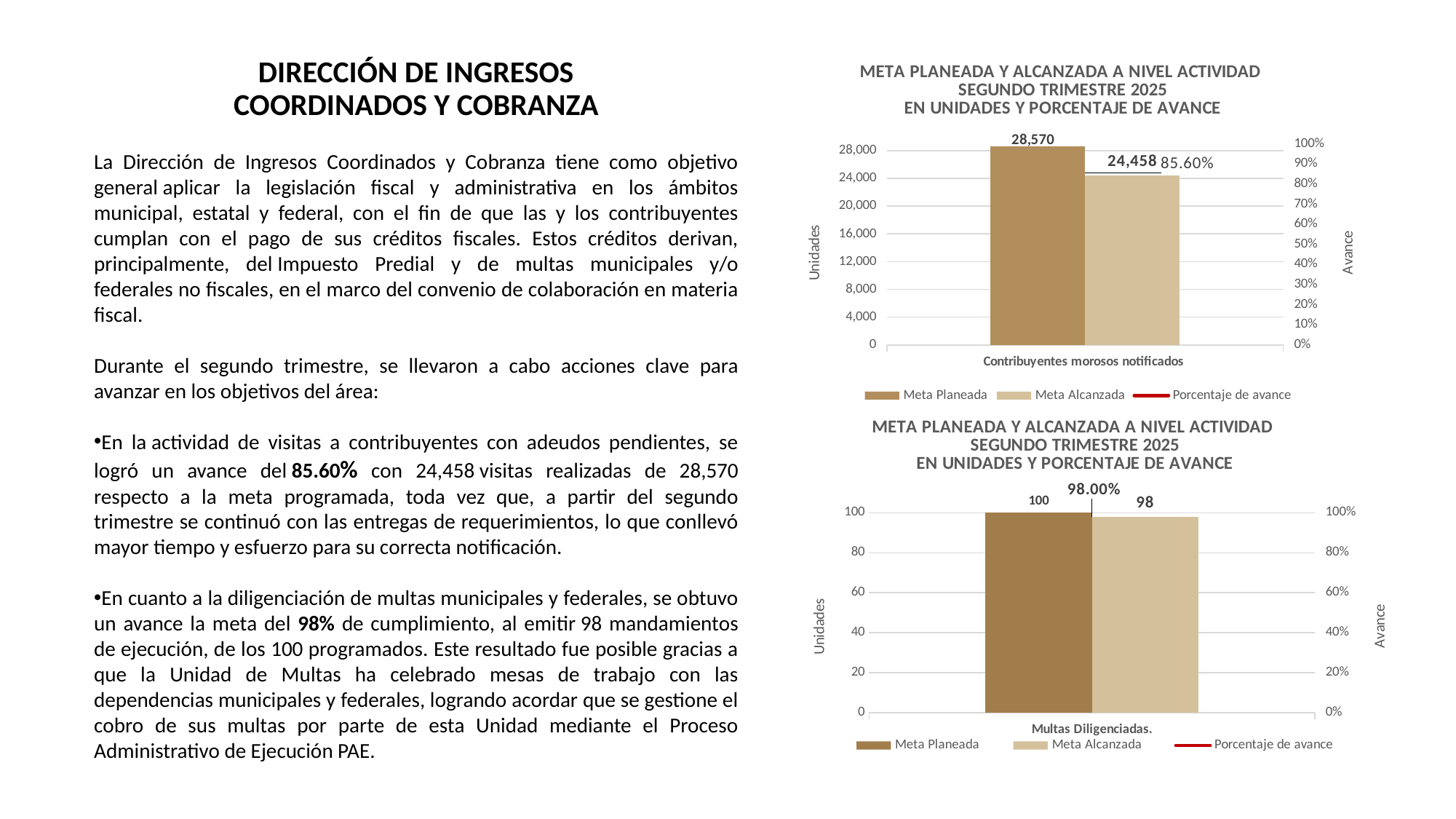

DIRECCIÓN DE INGRESOS COORDINADOS Y COBRANZA

### Chart: META PLANEADA Y ALCANZADA A NIVEL ACTIVIDAD
SEGUNDO TRIMESTRE 2025
EN UNIDADES Y PORCENTAJE DE AVANCE

| Category | Meta Planeada | Meta Alcanzada |  |
|---|---|---|---|
| Contribuyentes morosos notificados  | 28570.0 | 24458.0 | 0.856072803640182 |
La Dirección de Ingresos Coordinados y Cobranza tiene como objetivo general aplicar la legislación fiscal y administrativa en los ámbitos municipal, estatal y federal, con el fin de que las y los contribuyentes cumplan con el pago de sus créditos fiscales. Estos créditos derivan, principalmente, del Impuesto Predial y de multas municipales y/o federales no fiscales, en el marco del convenio de colaboración en materia fiscal.

Durante el segundo trimestre, se llevaron a cabo acciones clave para avanzar en los objetivos del área:

En la actividad de visitas a contribuyentes con adeudos pendientes, se logró un avance del 85.60% con 24,458 visitas realizadas de 28,570 respecto a la meta programada, toda vez que, a partir del segundo trimestre se continuó con las entregas de requerimientos, lo que conllevó mayor tiempo y esfuerzo para su correcta notificación.

En cuanto a la diligenciación de multas municipales y federales, se obtuvo un avance la meta del 98% de cumplimiento, al emitir 98 mandamientos de ejecución, de los 100 programados. Este resultado fue posible gracias a que la Unidad de Multas ha celebrado mesas de trabajo con las dependencias municipales y federales, logrando acordar que se gestione el cobro de sus multas por parte de esta Unidad mediante el Proceso Administrativo de Ejecución PAE.

### Chart: META PLANEADA Y ALCANZADA A NIVEL ACTIVIDAD
SEGUNDO TRIMESTRE 2025
EN UNIDADES Y PORCENTAJE DE AVANCE

| Category | Meta Planeada | Meta Alcanzada |  |
|---|---|---|---|
| Multas Diligenciadas.
 | 100.0 | 98.0 | 0.98 |